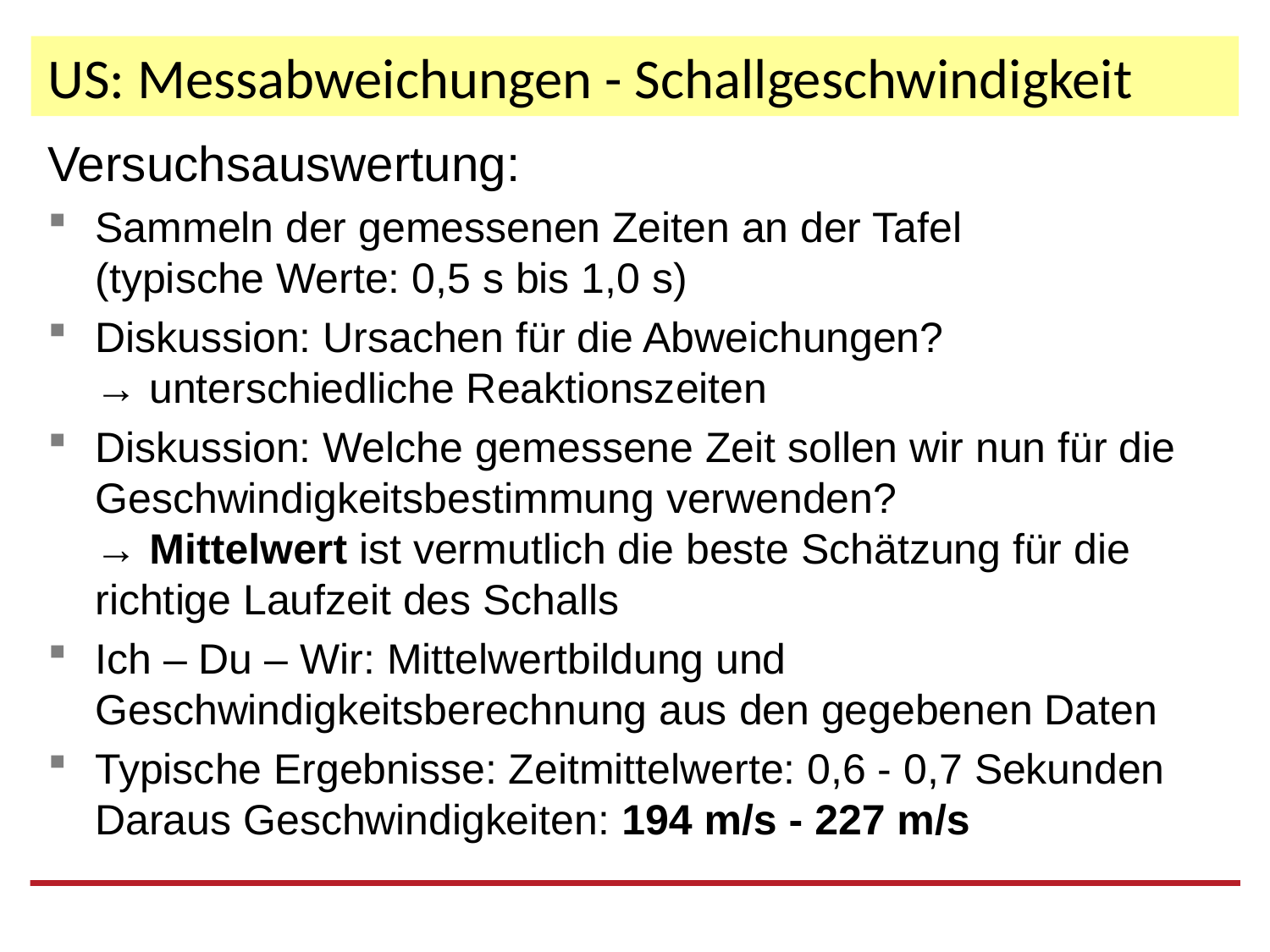

# US: Messabweichungen - Schallgeschwindigkeit
Versuchsauswertung:
Sammeln der gemessenen Zeiten an der Tafel
(typische Werte: 0,5 s bis 1,0 s)
Diskussion: Ursachen für die Abweichungen?
→ unterschiedliche Reaktionszeiten
Diskussion: Welche gemessene Zeit sollen wir nun für die Geschwindigkeitsbestimmung verwenden?
→ Mittelwert ist vermutlich die beste Schätzung für die richtige Laufzeit des Schalls
Ich – Du – Wir: Mittelwertbildung und Geschwindigkeitsberechnung aus den gegebenen Daten
Typische Ergebnisse: Zeitmittelwerte: 0,6 - 0,7 Sekunden
Daraus Geschwindigkeiten: 194 m/s - 227 m/s